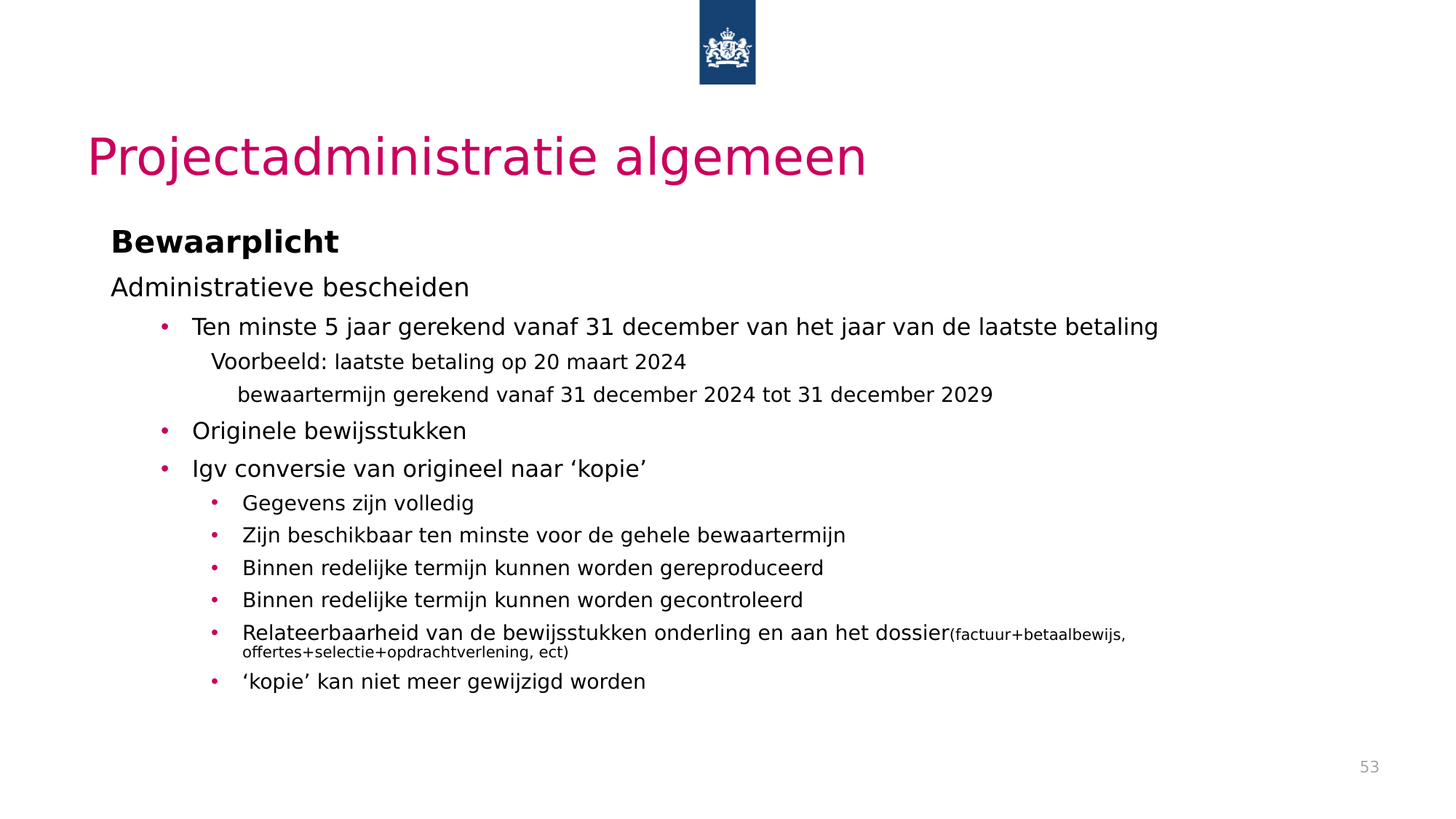

# Projectadministratie algemeen
Bewaarplicht
Administratieve bescheiden
Ten minste 5 jaar gerekend vanaf 31 december van het jaar van de laatste betaling
Voorbeeld: laatste betaling op 20 maart 2024
	    bewaartermijn gerekend vanaf 31 december 2024 tot 31 december 2029
Originele bewijsstukken
Igv conversie van origineel naar ‘kopie’
Gegevens zijn volledig
Zijn beschikbaar ten minste voor de gehele bewaartermijn
Binnen redelijke termijn kunnen worden gereproduceerd
Binnen redelijke termijn kunnen worden gecontroleerd
Relateerbaarheid van de bewijsstukken onderling en aan het dossier(factuur+betaalbewijs, offertes+selectie+opdrachtverlening, ect)
‘kopie’ kan niet meer gewijzigd worden
53